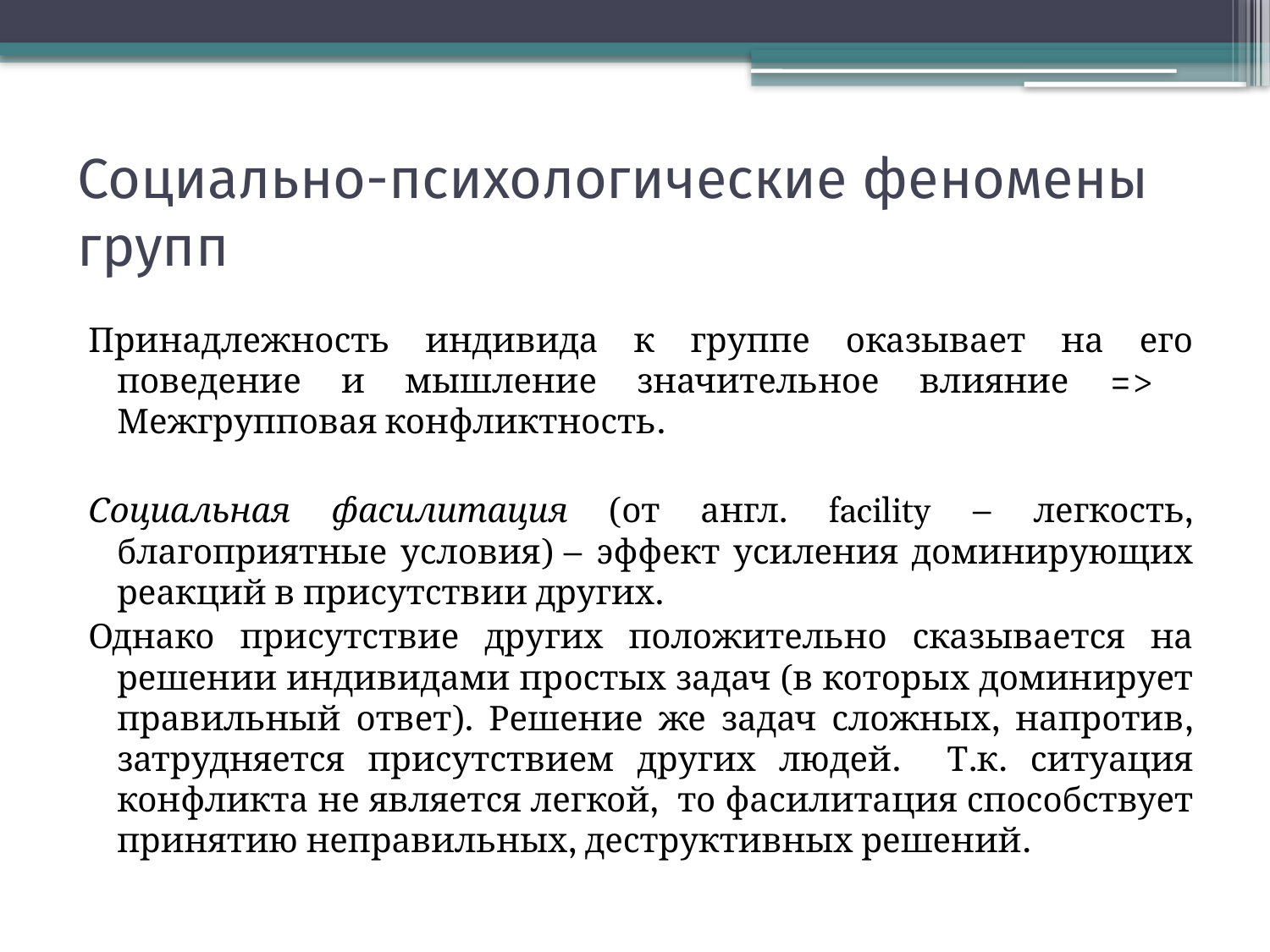

# Социально-психологические феномены групп
Принадлежность индивида к группе оказывает на его поведение и мышление значительное влияние =>  Межгрупповая конфликтность.

Социальная фасилитация (от англ. facility – легкость, благоприятные условия) – эффект усиления доминирующих реакций в присутствии других.
Однако присутствие других положительно сказывается на решении индивидами простых задач (в которых доминирует правильный ответ). Решение же задач сложных, напротив, затрудняется присутствием других людей.  Т.к. ситуация конфликта не является легкой,  то фасилитация способствует принятию неправильных, деструктивных решений.